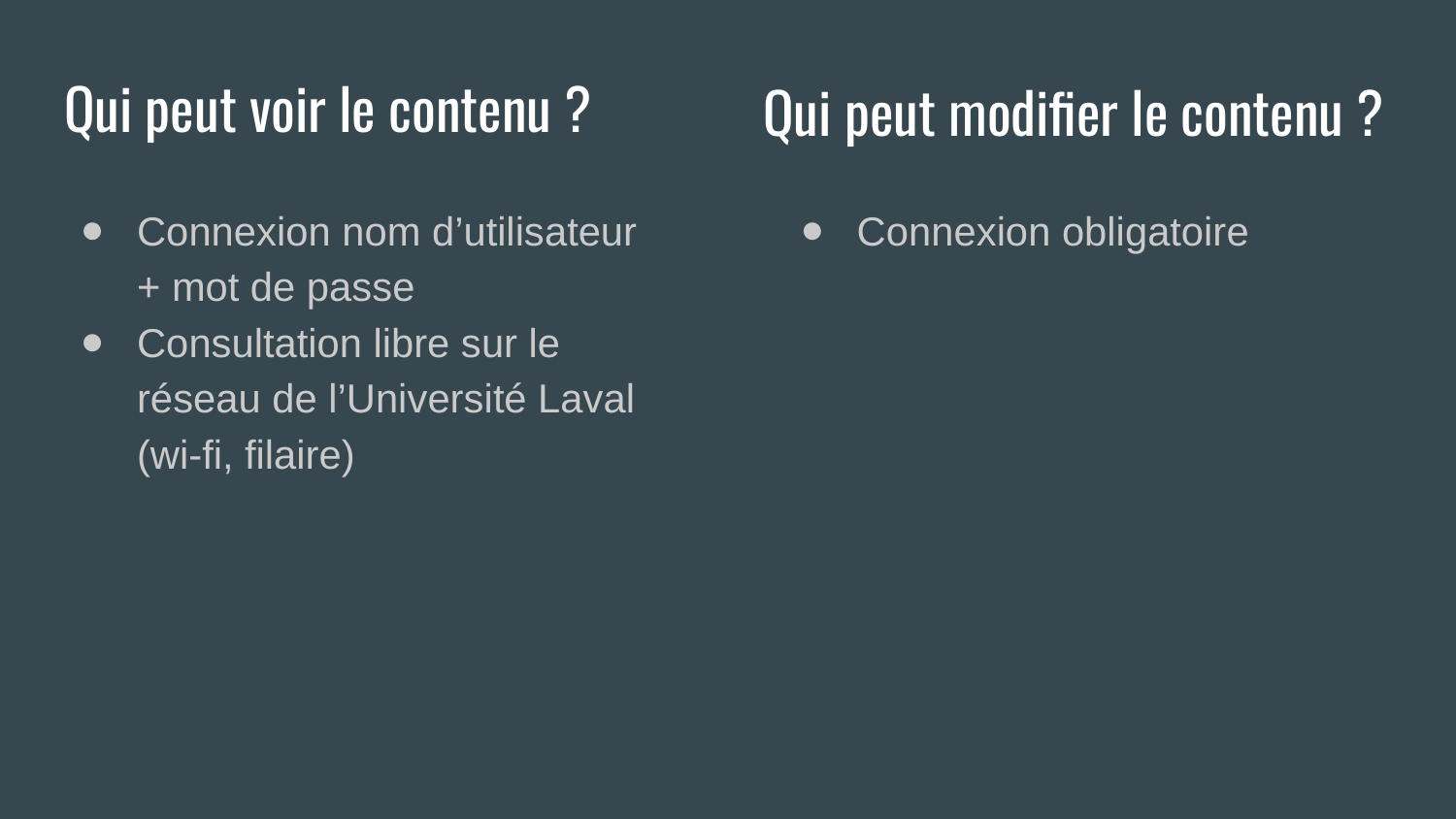

Qui peut voir le contenu ?
# Qui peut modifier le contenu ?
Connexion nom d’utilisateur + mot de passe
Consultation libre sur le réseau de l’Université Laval (wi-fi, filaire)
Connexion obligatoire